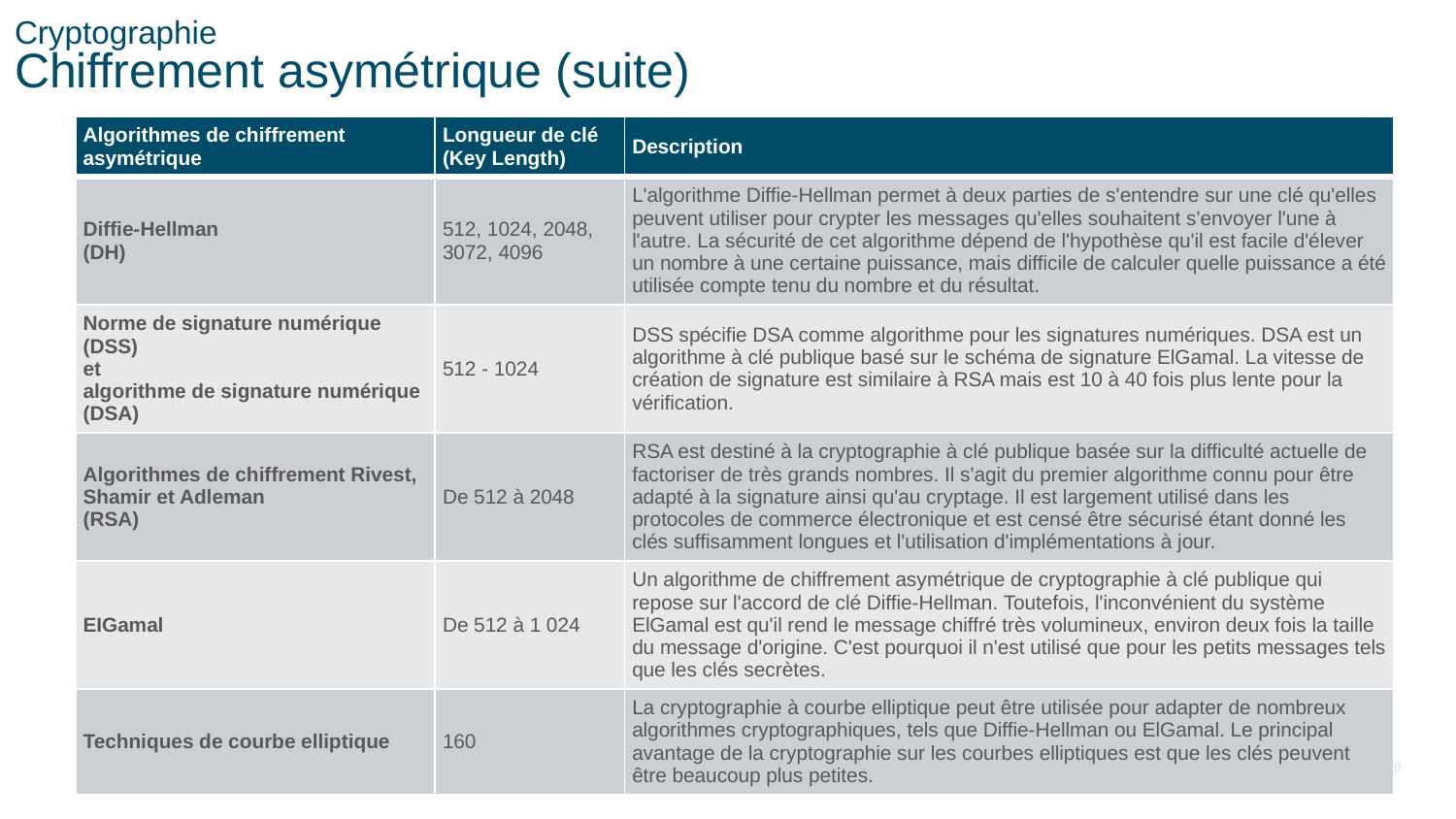

# Cryptographie Chiffrement asymétrique (suite)
| Algorithmes de chiffrement asymétrique | Longueur de clé (Key Length) | Description |
| --- | --- | --- |
| Diffie-Hellman (DH) | 512, 1024, 2048, 3072, 4096 | L'algorithme Diffie-Hellman permet à deux parties de s'entendre sur une clé qu'elles peuvent utiliser pour crypter les messages qu'elles souhaitent s'envoyer l'une à l'autre. La sécurité de cet algorithme dépend de l'hypothèse qu'il est facile d'élever un nombre à une certaine puissance, mais difficile de calculer quelle puissance a été utilisée compte tenu du nombre et du résultat. |
| Norme de signature numérique (DSS) et algorithme de signature numérique (DSA) | 512 - 1024 | DSS spécifie DSA comme algorithme pour les signatures numériques. DSA est un algorithme à clé publique basé sur le schéma de signature ElGamal. La vitesse de création de signature est similaire à RSA mais est 10 à 40 fois plus lente pour la vérification. |
| Algorithmes de chiffrement Rivest, Shamir et Adleman (RSA) | De 512 à 2048 | RSA est destiné à la cryptographie à clé publique basée sur la difficulté actuelle de factoriser de très grands nombres. Il s'agit du premier algorithme connu pour être adapté à la signature ainsi qu'au cryptage. Il est largement utilisé dans les protocoles de commerce électronique et est censé être sécurisé étant donné les clés suffisamment longues et l'utilisation d'implémentations à jour. |
| EIGamal | De 512 à 1 024 | Un algorithme de chiffrement asymétrique de cryptographie à clé publique qui repose sur l'accord de clé Diffie-Hellman. Toutefois, l'inconvénient du système ElGamal est qu'il rend le message chiffré très volumineux, environ deux fois la taille du message d'origine. C'est pourquoi il n'est utilisé que pour les petits messages tels que les clés secrètes. |
| Techniques de courbe elliptique | 160 | La cryptographie à courbe elliptique peut être utilisée pour adapter de nombreux algorithmes cryptographiques, tels que Diffie-Hellman ou ElGamal. Le principal avantage de la cryptographie sur les courbes elliptiques est que les clés peuvent être beaucoup plus petites. |